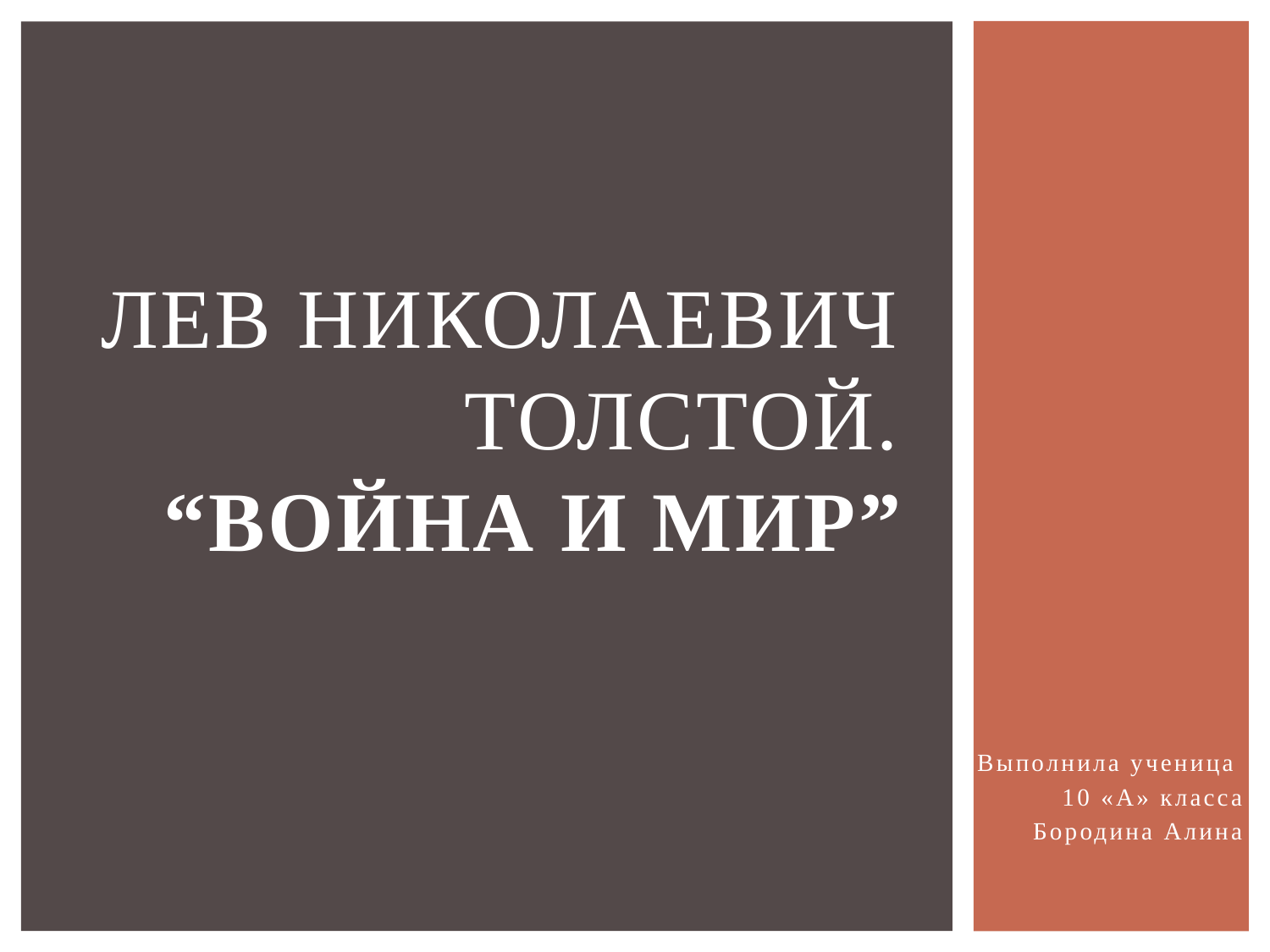

# Лев Николаевич Толстой. “Война и мир”
Выполнила ученица
10 «А» класса
Бородина Алина